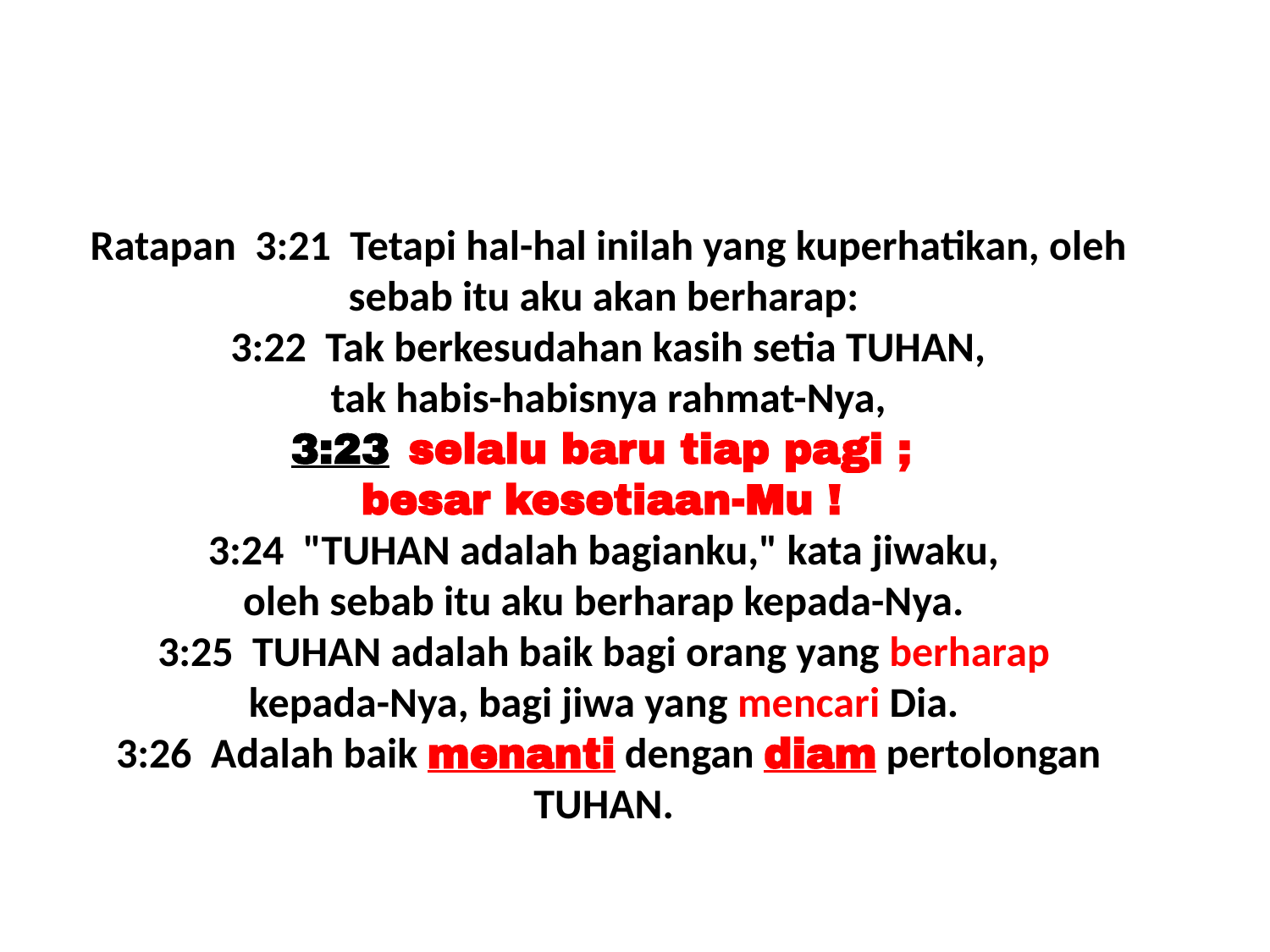

# Ratapan  3:21  Tetapi hal-hal inilah yang kuperhatikan, oleh sebab itu aku akan berharap: 3:22  Tak berkesudahan kasih setia TUHAN, tak habis-habisnya rahmat-Nya, 3:23  selalu baru tiap pagi ; besar kesetiaan-Mu ! 3:24  "TUHAN adalah bagianku," kata jiwaku, oleh sebab itu aku berharap kepada-Nya. 3:25  TUHAN adalah baik bagi orang yang berharap kepada-Nya, bagi jiwa yang mencari Dia. 3:26  Adalah baik menanti dengan diam pertolongan TUHAN.